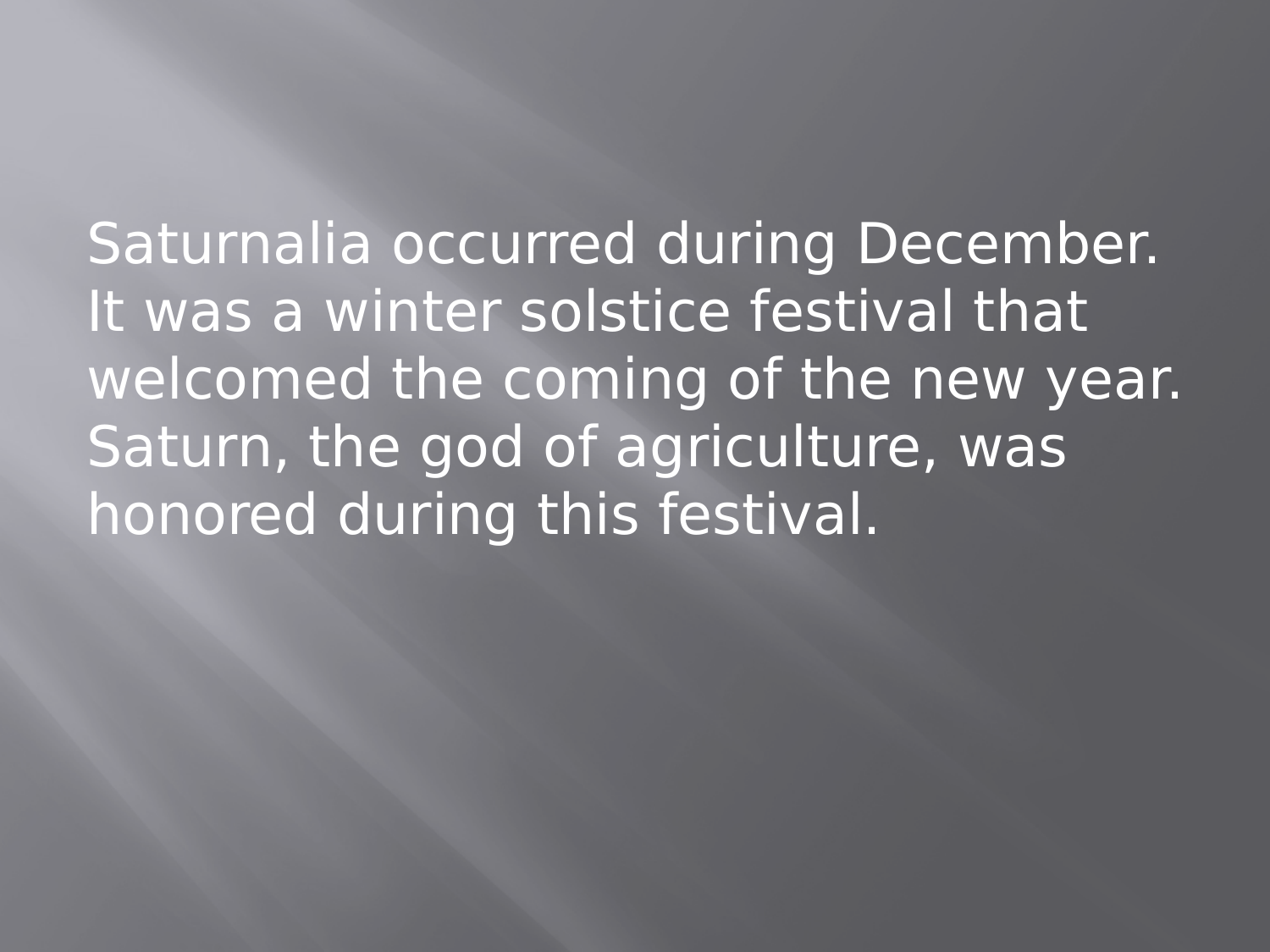

Saturnalia occurred during December.  It was a winter solstice festival that welcomed the coming of the new year.  Saturn, the god of agriculture, was honored during this festival.